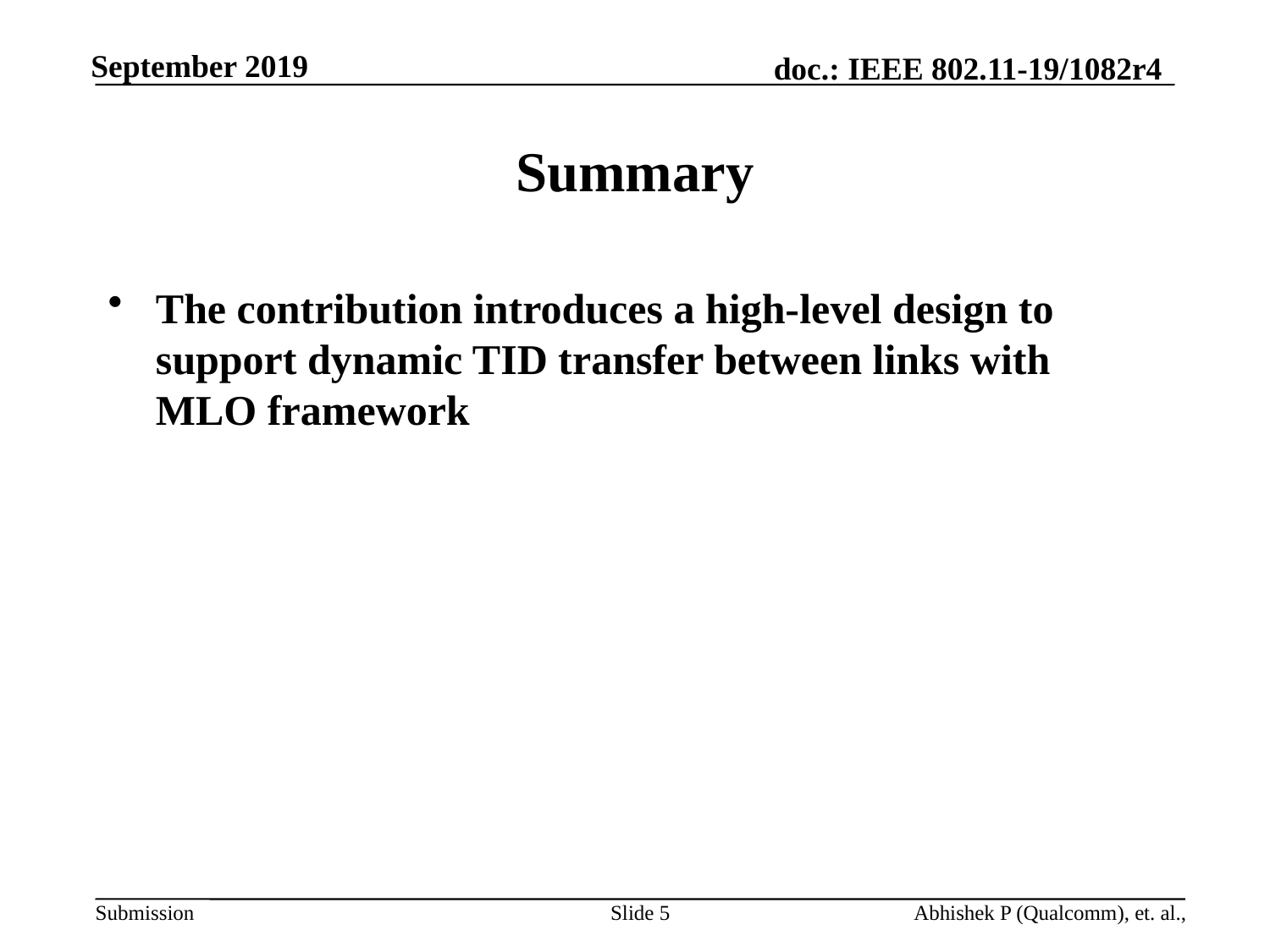

# Summary
The contribution introduces a high-level design to support dynamic TID transfer between links with MLO framework
Slide 5
Abhishek P (Qualcomm), et. al.,